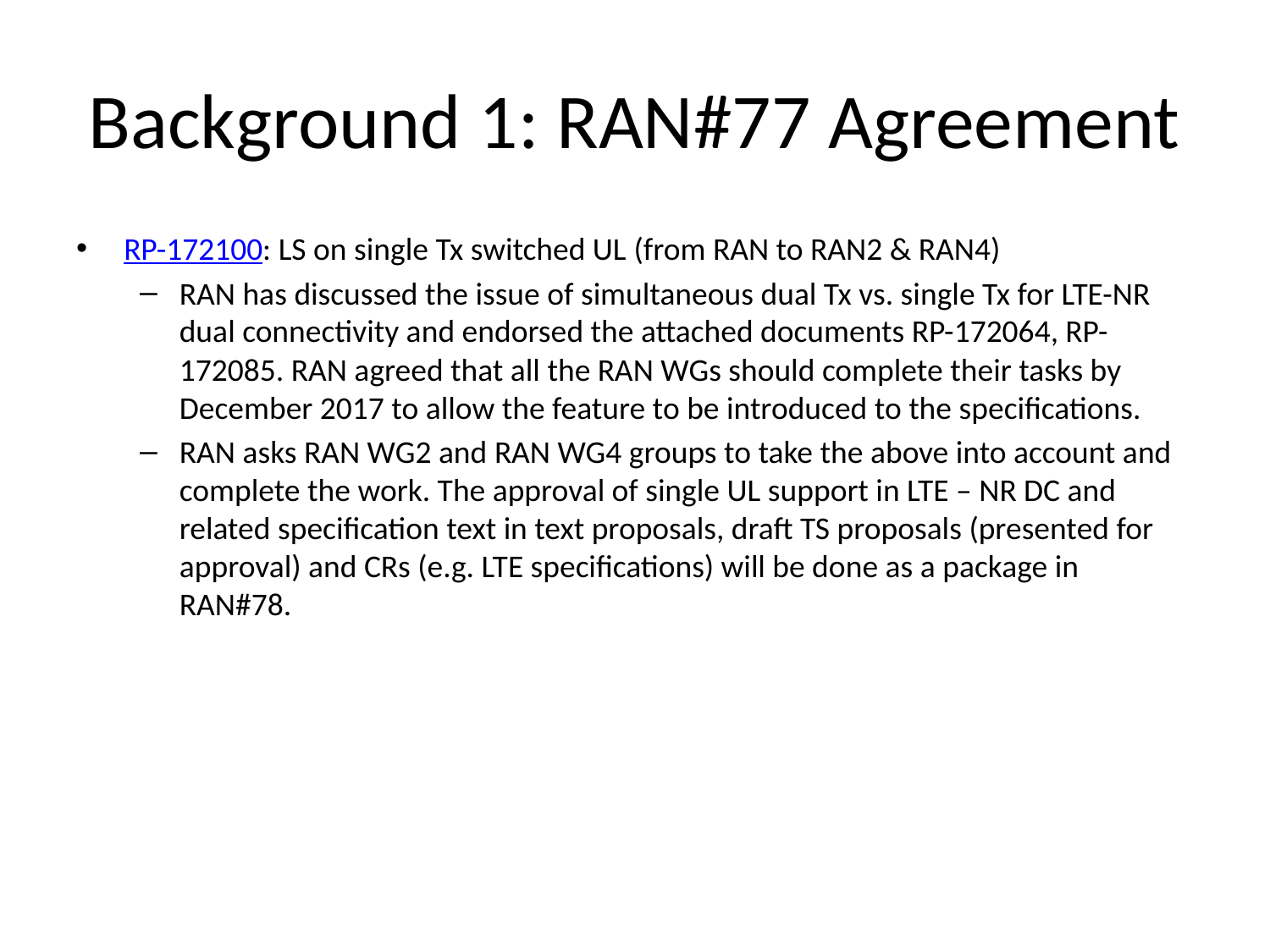

# Background 1: RAN#77 Agreement
RP-172100: LS on single Tx switched UL (from RAN to RAN2 & RAN4)
RAN has discussed the issue of simultaneous dual Tx vs. single Tx for LTE-NR dual connectivity and endorsed the attached documents RP-172064, RP-172085. RAN agreed that all the RAN WGs should complete their tasks by December 2017 to allow the feature to be introduced to the specifications.
RAN asks RAN WG2 and RAN WG4 groups to take the above into account and complete the work. The approval of single UL support in LTE – NR DC and related specification text in text proposals, draft TS proposals (presented for approval) and CRs (e.g. LTE specifications) will be done as a package in RAN#78.